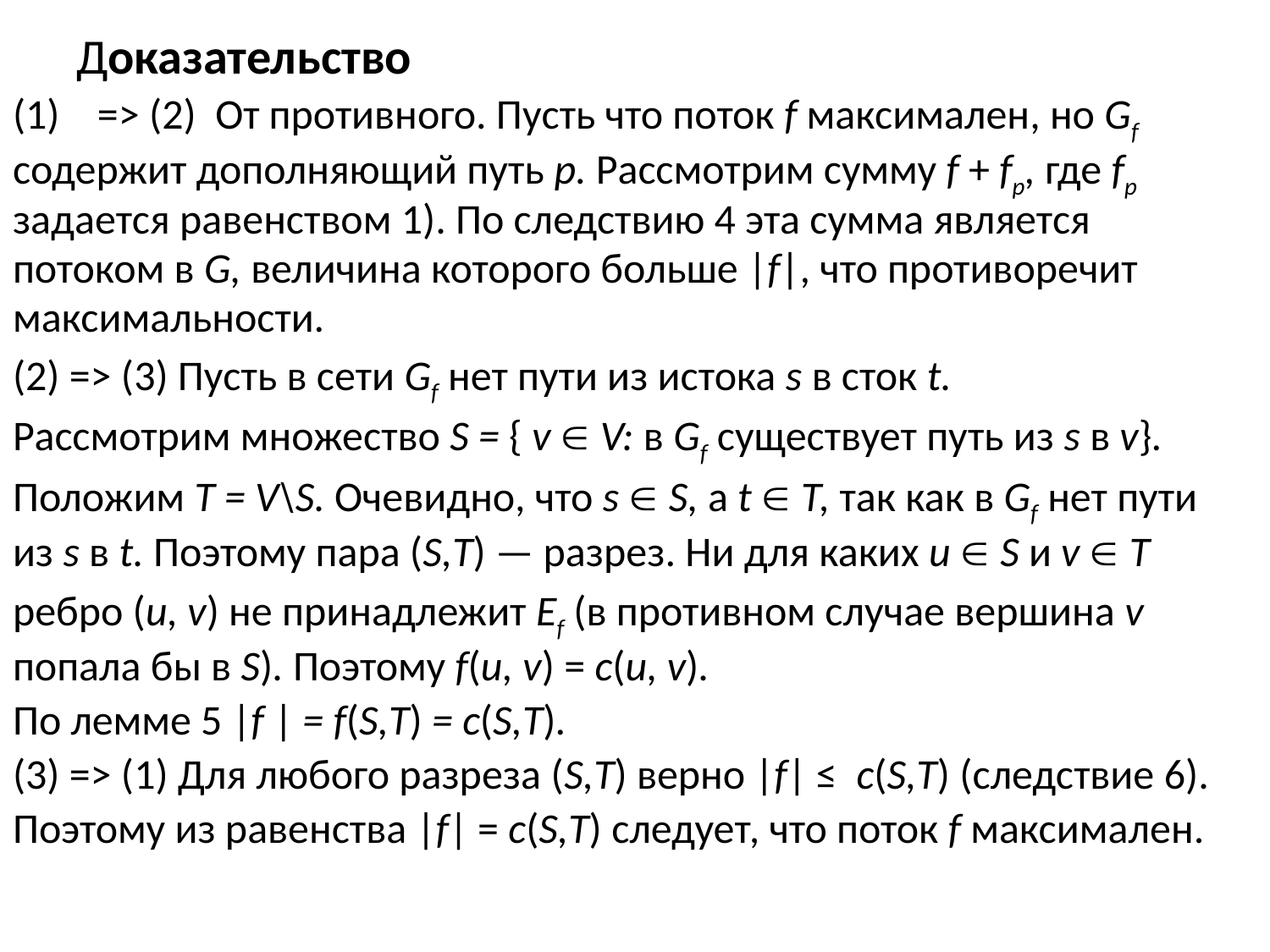

# Доказательство
=> (2)  От противного. Пусть что поток f максимален, но Gf
содержит дополняющий путь р. Рассмотрим сумму f + fp, где fp
задается равенством 1). По следствию 4 эта сумма является
потоком в G, величина которого больше |f|, что противоречит
максимальности.
(2) => (3) Пусть в сети Gf нет пути из истока s в сток t.
Рассмотрим множество S = { v ∈ V: в Gf существует путь из s в v}.
Положим Т = V\S. Очевидно, что s ∈ S, a t ∈ Т, так как в Gf нет пути
из s в t. Поэтому пара (S,T) — разрез. Ни для каких и ∈ S и v ∈ Т
ребро (и, v) не принадлежит Ef (в противном случае вершина v
попала бы в S). Поэтому f(u, v) = с(и, v).
По лемме 5 |f | = f(S,T) = c(S,T).
(3) => (1) Для любого разреза (S,T) верно |f| ≤  c(S,T) (следствие 6).
Поэтому из равенства |f| = c(S,T) следует, что поток f максимален.